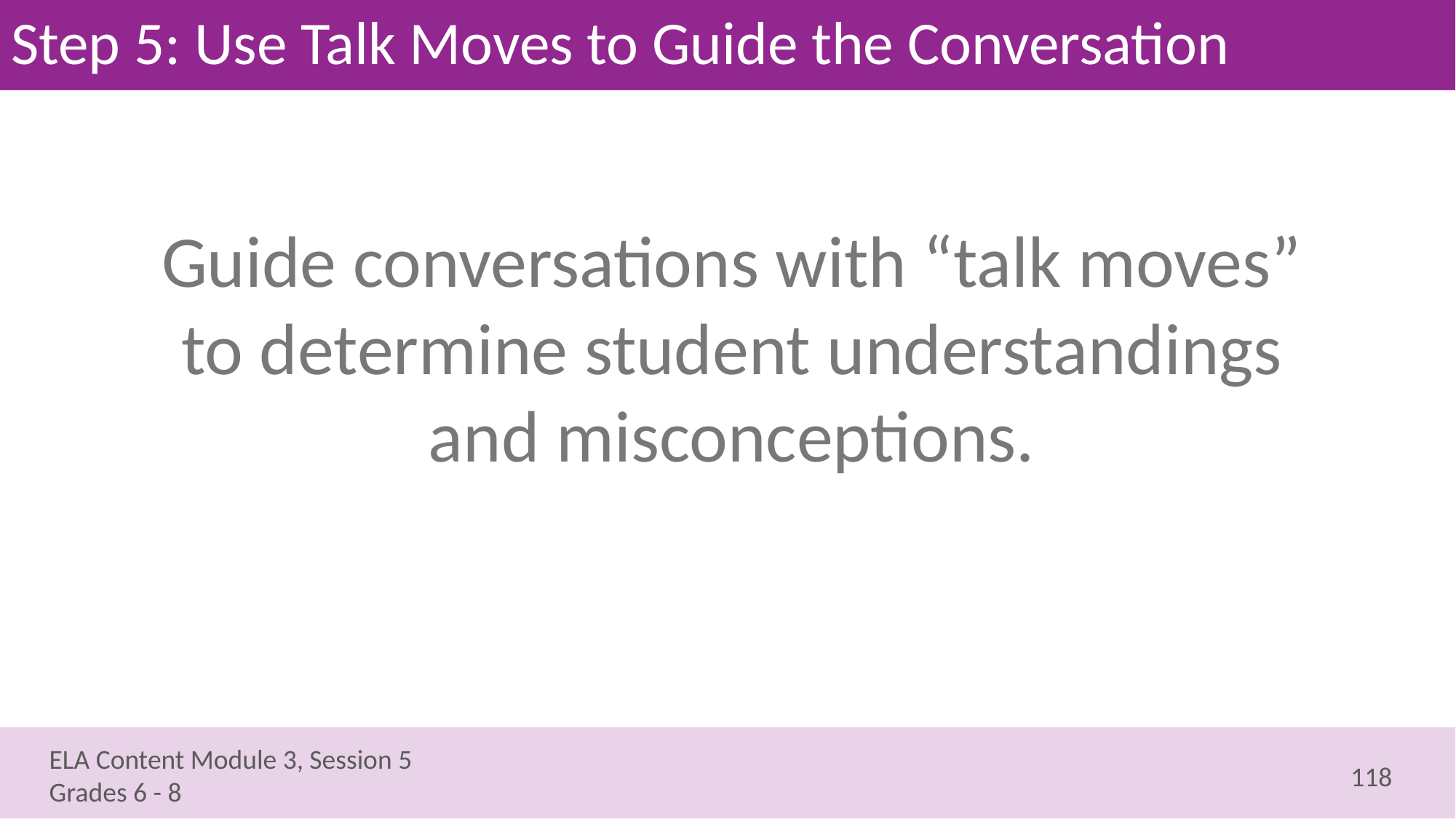

# Step 5: Use Talk Moves to Guide the Conversation
Guide conversations with “talk moves” to determine student understandings and misconceptions.

118